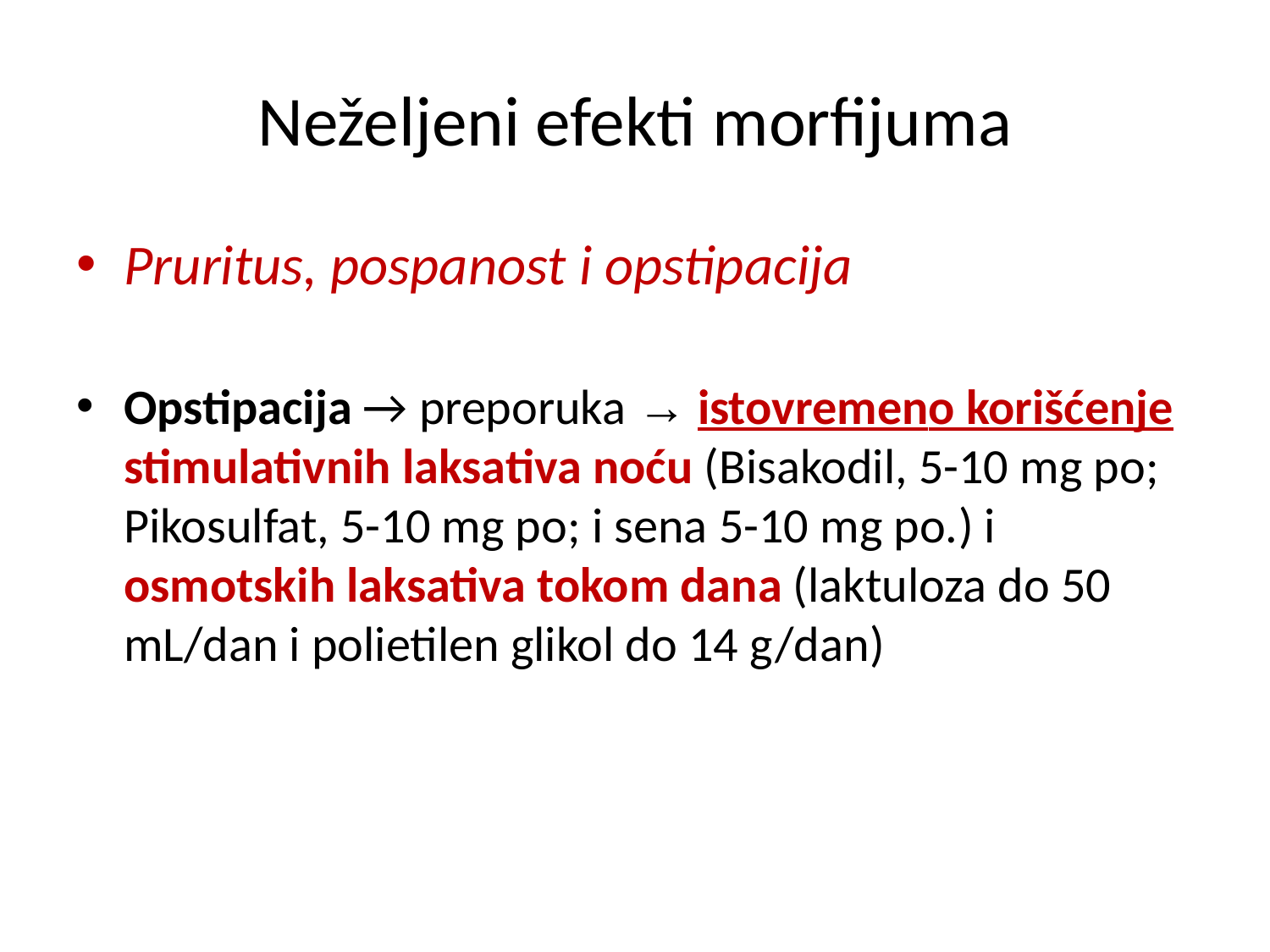

# Neželjeni efekti morfijuma
Pruritus, pospanost i opstipacija

Opstipacija → preporuka → istovremeno korišćenje stimulativnih laksativa noću (Bisakodil, 5-10 mg po;    Pikosulfat, 5-10 mg po; i sena 5-10 mg po.) i osmotskih laksativa tokom dana (laktuloza do 50 mL/dan i polietilen glikol do 14 g/dan)